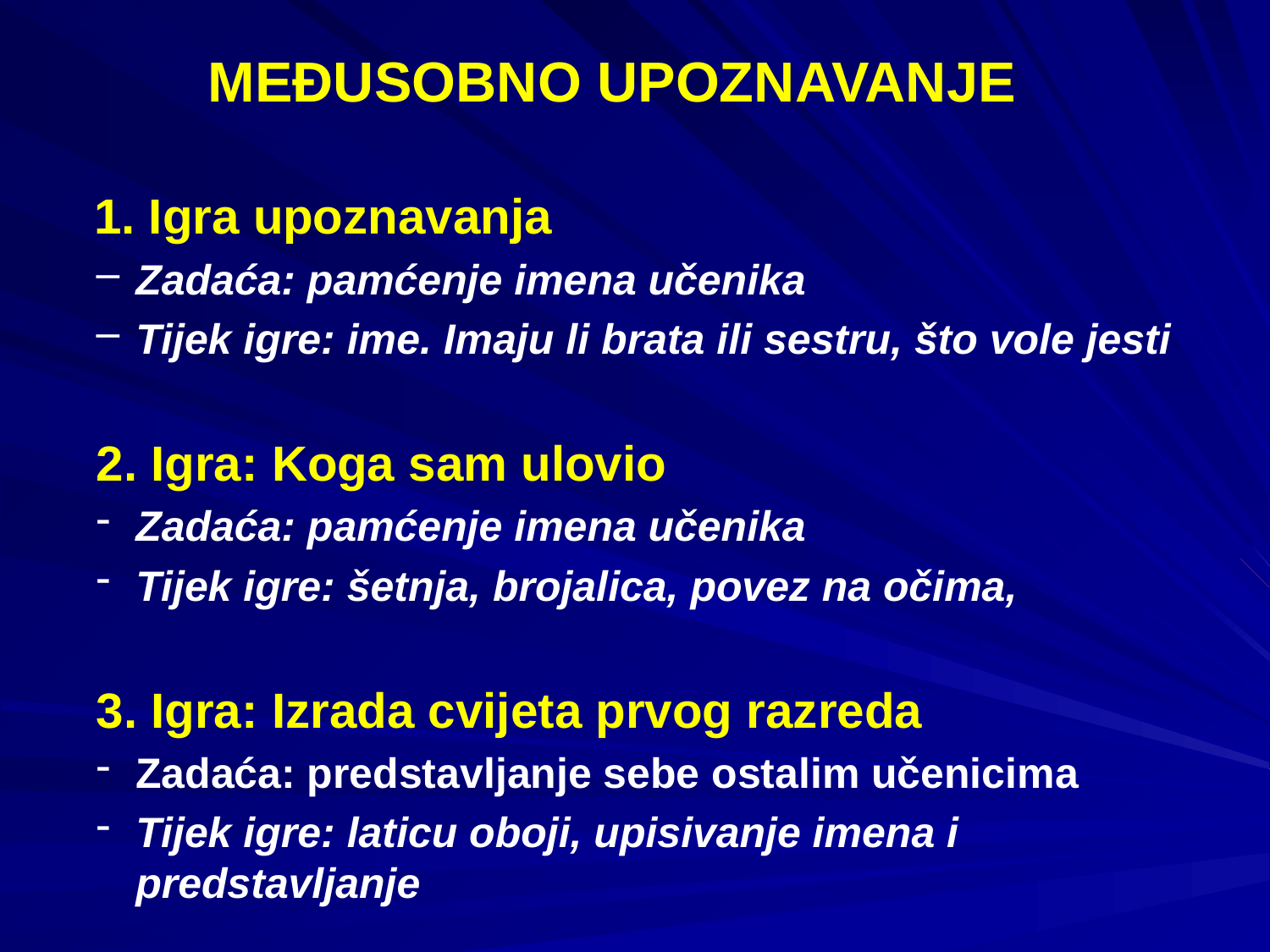

# MEĐUSOBNO UPOZNAVANJE
	 1. Igra upoznavanja
Zadaća: pamćenje imena učenika
Tijek igre: ime. Imaju li brata ili sestru, što vole jesti

2. Igra: Koga sam ulovio
Zadaća: pamćenje imena učenika
Tijek igre: šetnja, brojalica, povez na očima,

3. Igra: Izrada cvijeta prvog razreda
Zadaća: predstavljanje sebe ostalim učenicima
Tijek igre: laticu oboji, upisivanje imena i predstavljanje